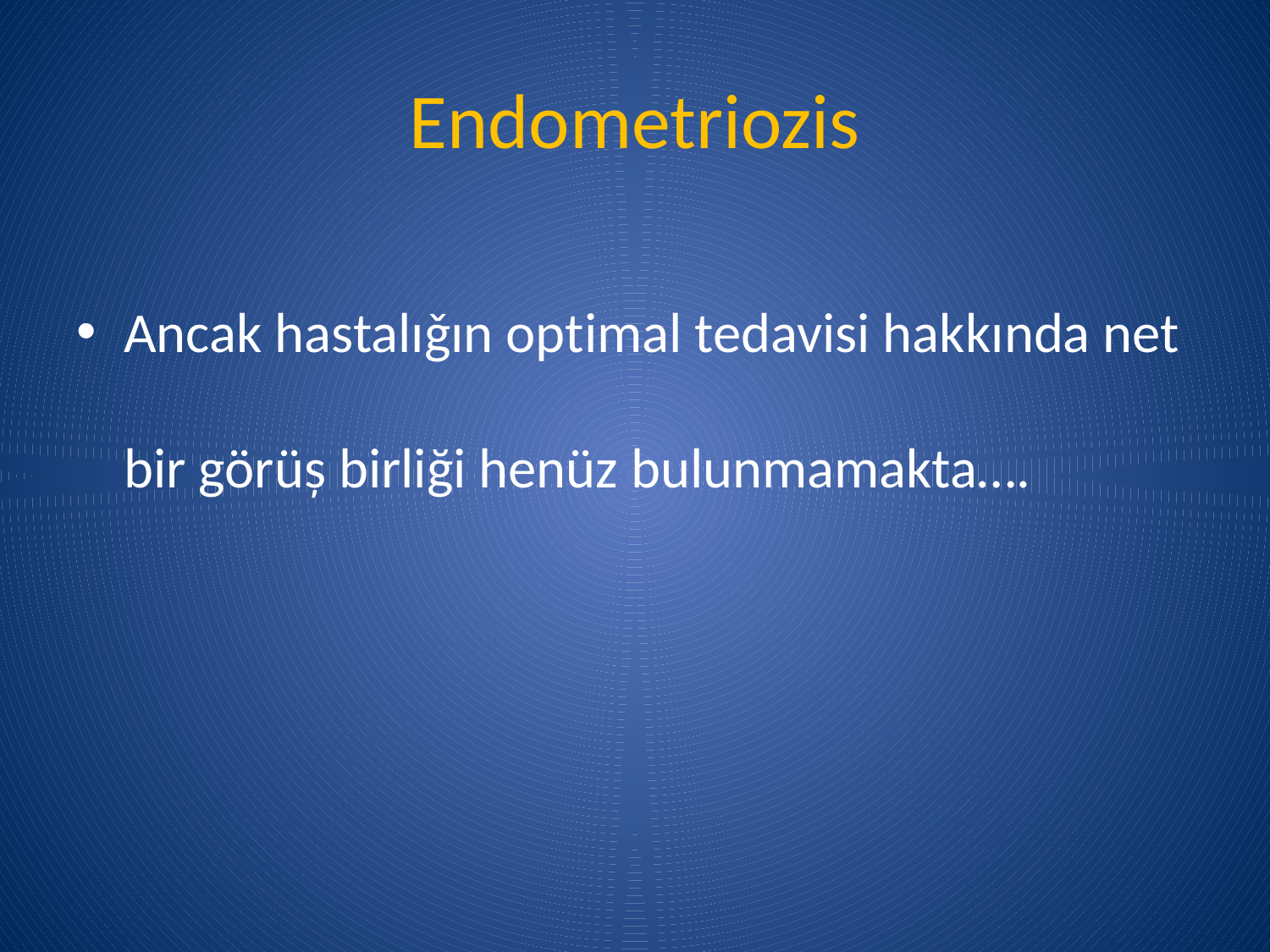

# Endometriozis
Ancak hastalıǧın optimal tedavisi hakkında net bir görüș birliği henüz bulunmamakta….